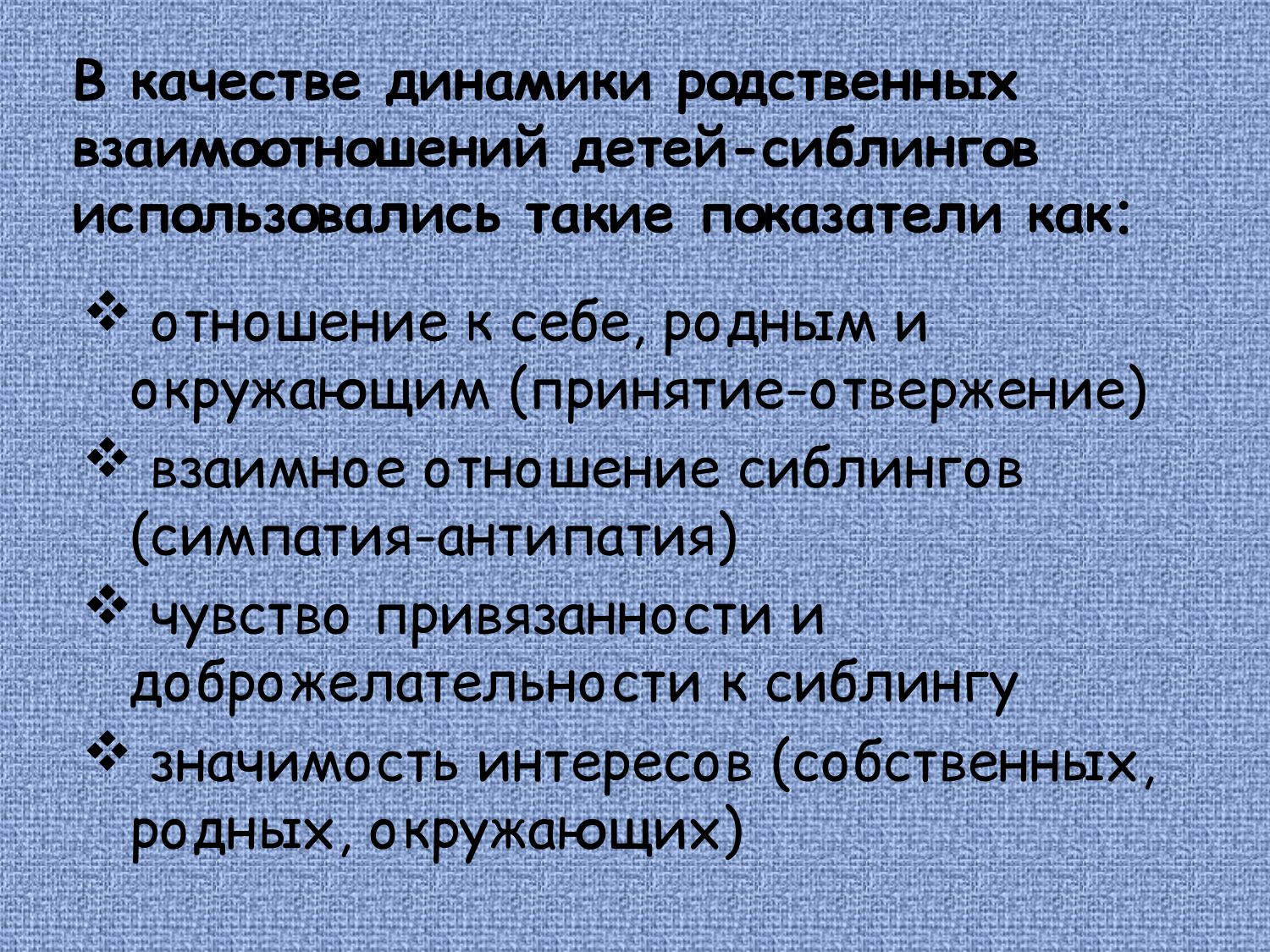

# В качестве динамики родственных взаимоотношений детей-сиблингов использовались такие показатели как:
 отношение к себе, родным и окружающим (принятие-отвержение)
 взаимное отношение сиблингов (симпатия-антипатия)
 чувство привязанности и доброжелательности к сиблингу
 значимость интересов (собственных, родных, окружающих)